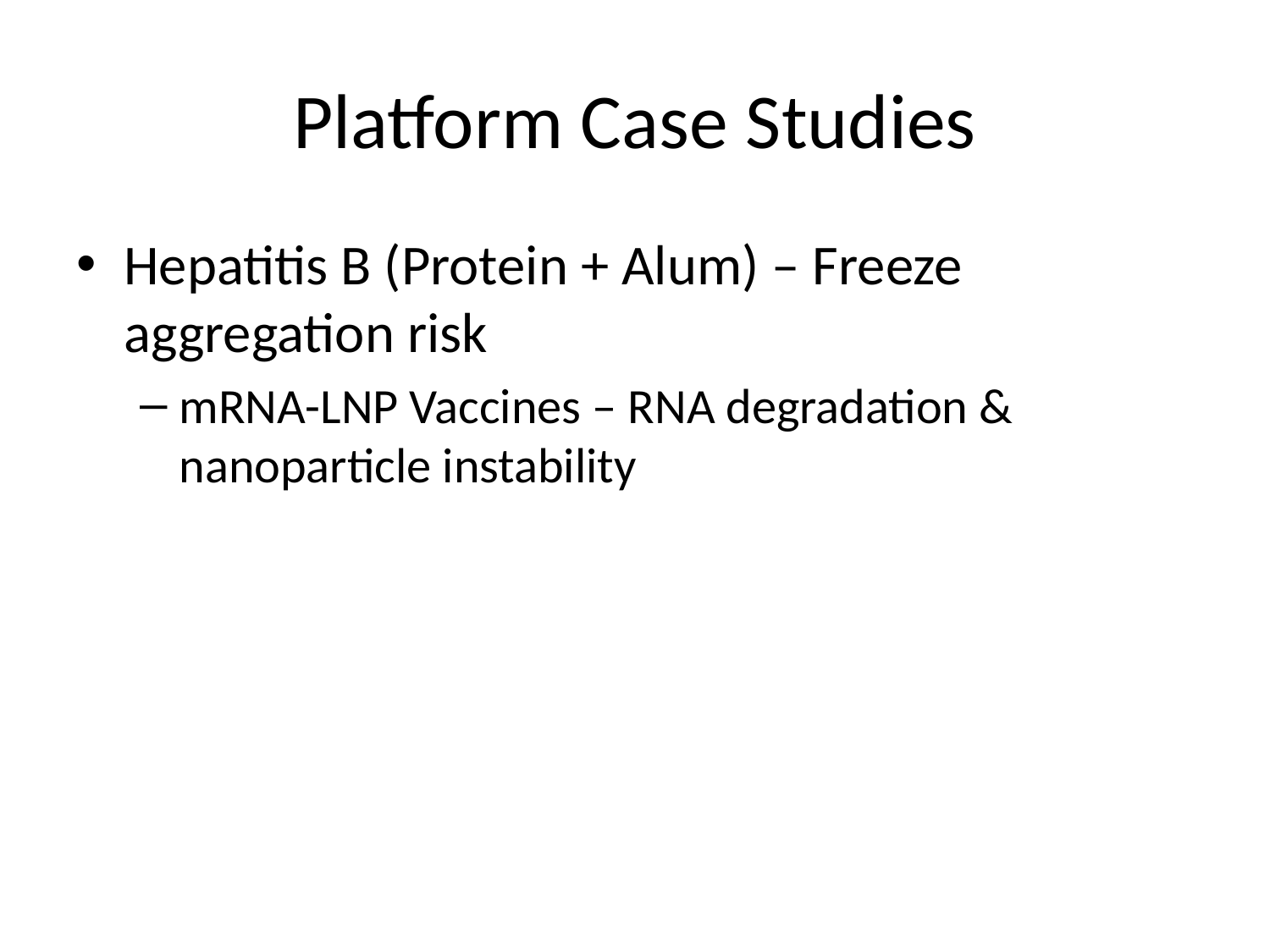

# Platform Case Studies
Hepatitis B (Protein + Alum) – Freeze aggregation risk
mRNA-LNP Vaccines – RNA degradation & nanoparticle instability